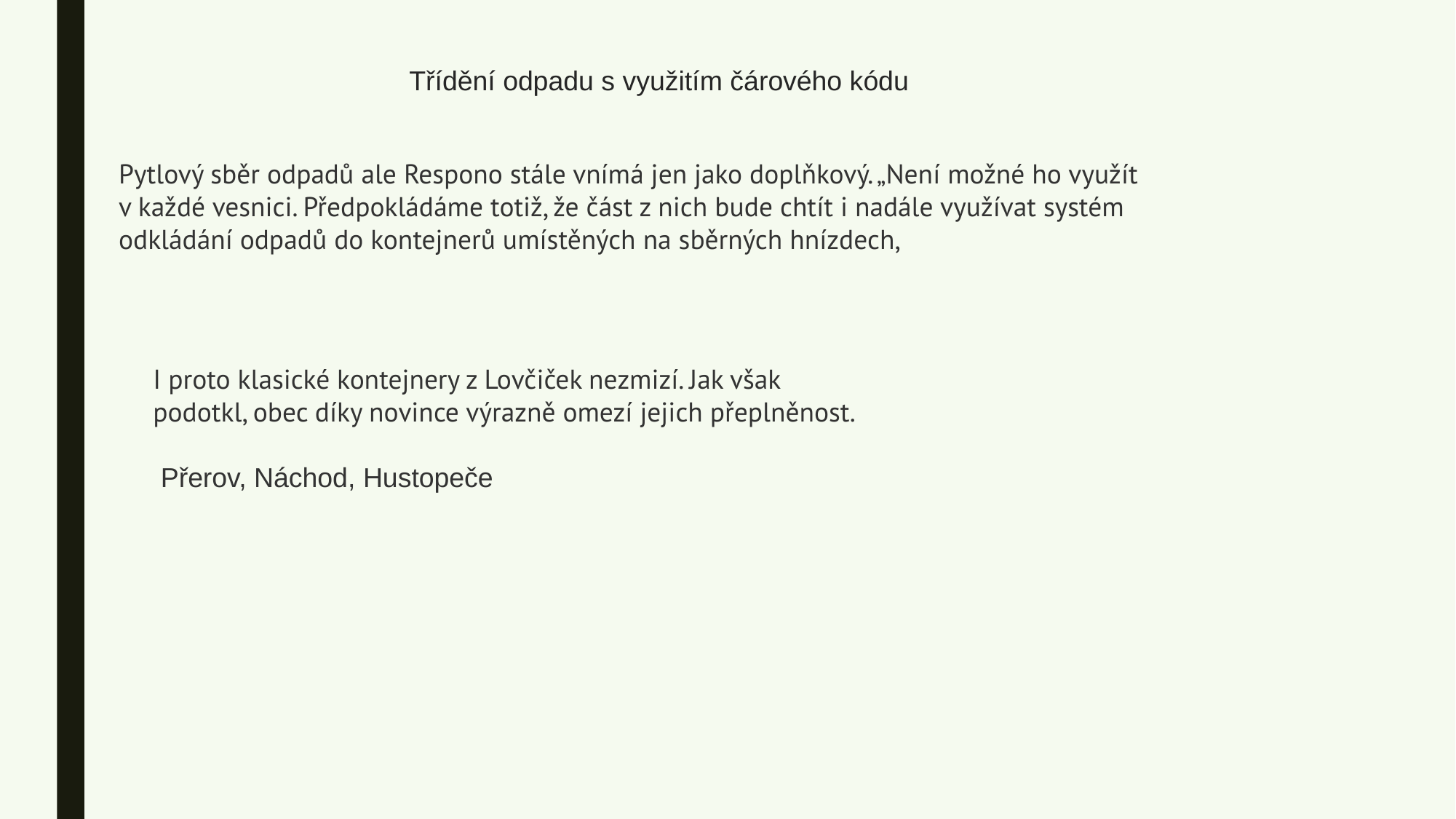

Třídění odpadu s využitím čárového kódu
Pytlový sběr odpadů ale Respono stále vnímá jen jako doplňkový. „Není možné ho využít v každé vesnici. Předpokládáme totiž, že část z nich bude chtít i nadále využívat systém odkládání odpadů do kontejnerů umístěných na sběrných hnízdech,
I proto klasické kontejnery z Lovčiček nezmizí. Jak však podotkl, obec díky novince výrazně omezí jejich přeplněnost.

 Přerov, Náchod, Hustopeče